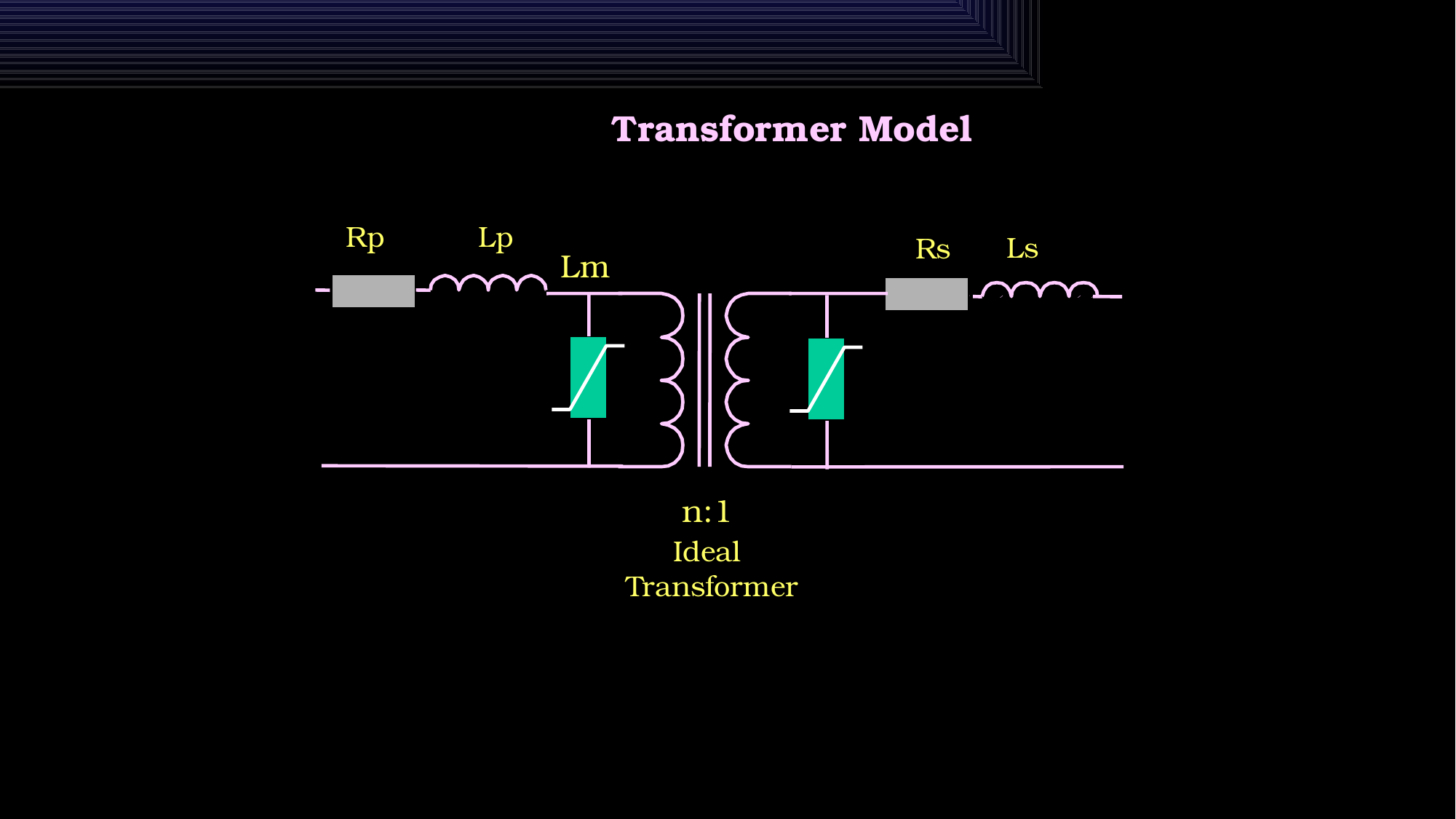

Transformer Model
Rp
Lp
Ls
Rs
Lm

n:1
Ideal
Transformer